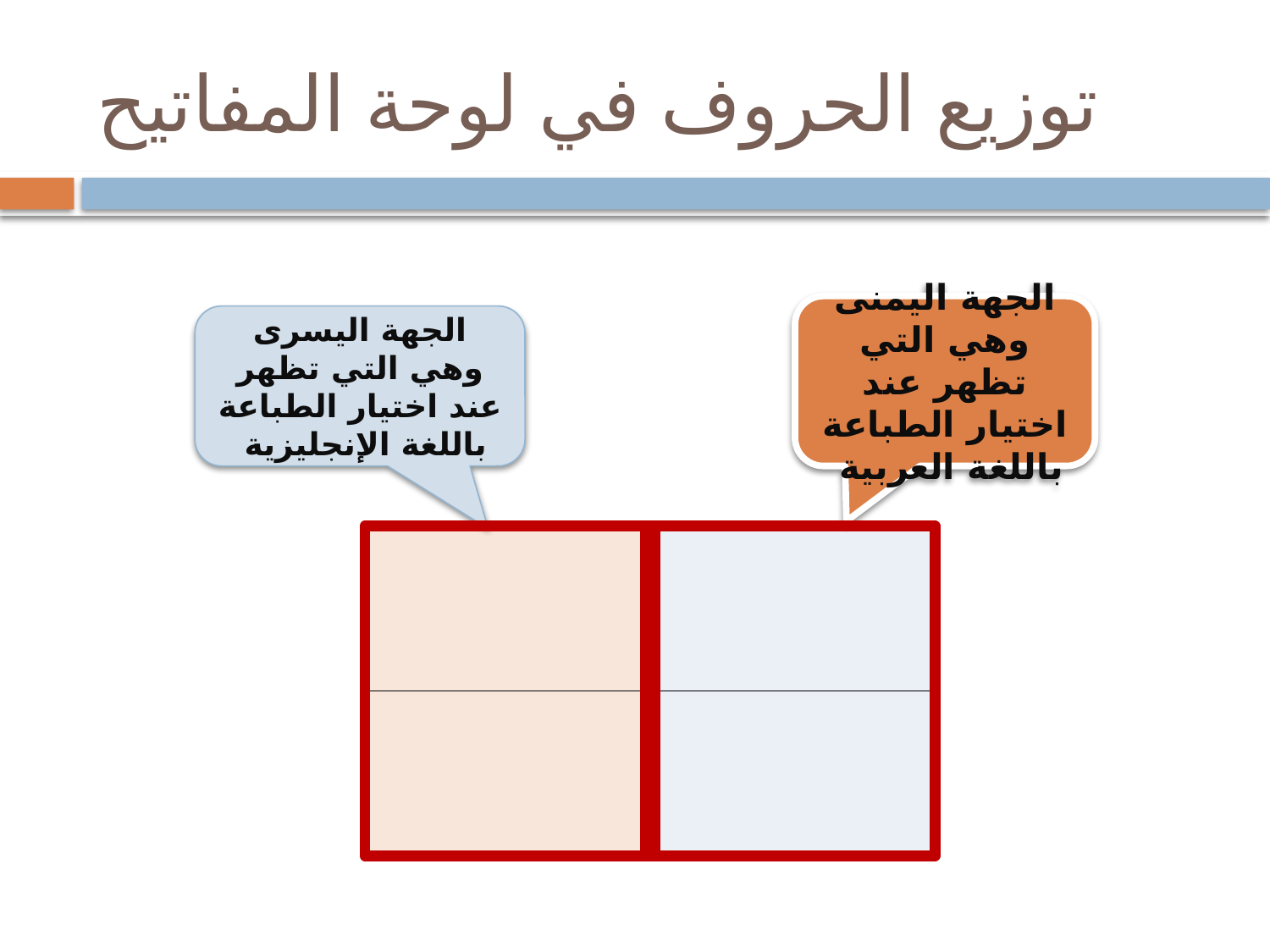

# توزيع الحروف في لوحة المفاتيح
الجهة اليمنى وهي التي تظهر عند اختيار الطباعة باللغة العربية
الجهة اليسرى وهي التي تظهر عند اختيار الطباعة باللغة الإنجليزية
|  |  |
| --- | --- |
|  |  |